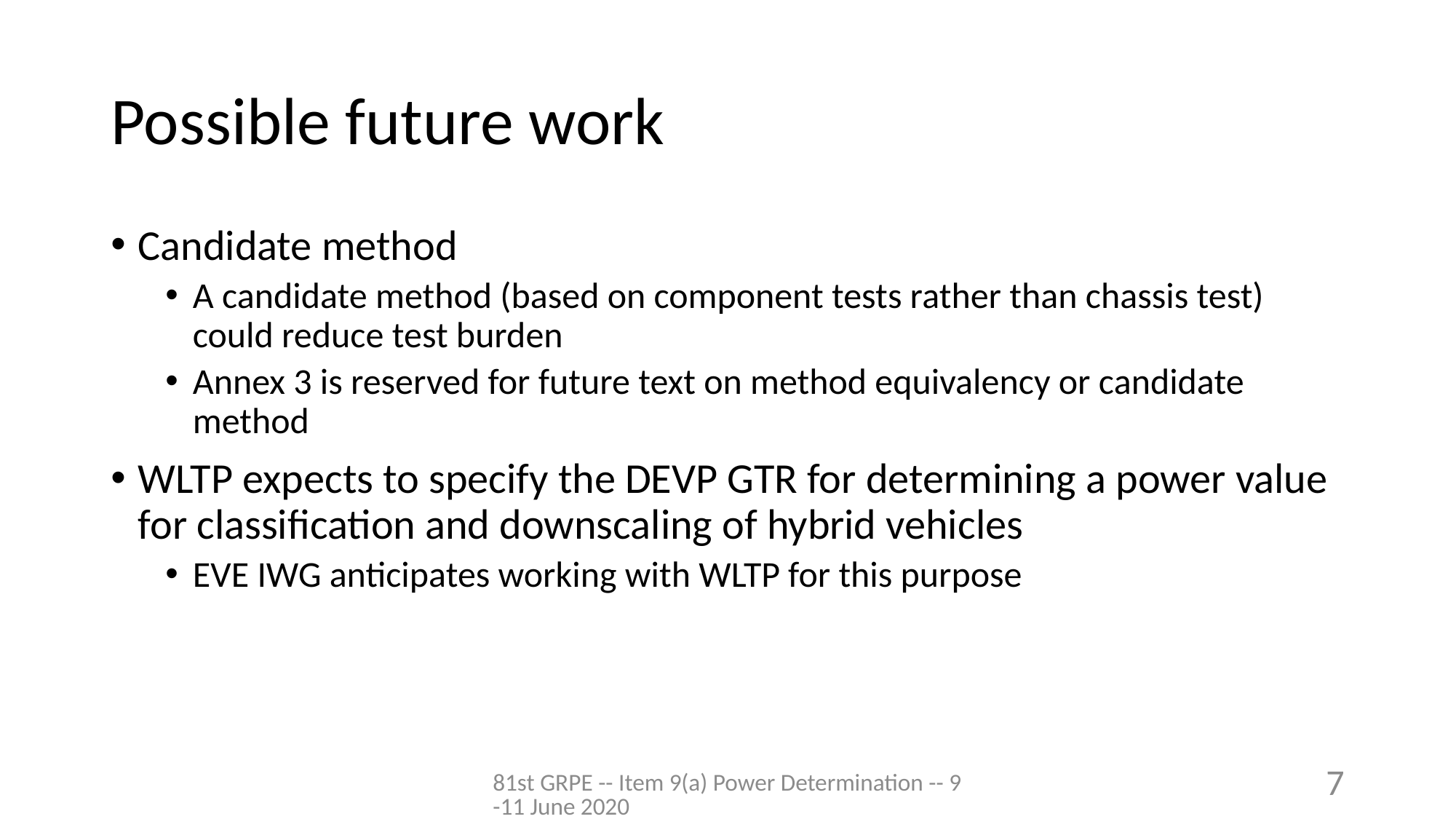

# Possible future work
Candidate method
A candidate method (based on component tests rather than chassis test) could reduce test burden
Annex 3 is reserved for future text on method equivalency or candidate method
WLTP expects to specify the DEVP GTR for determining a power value for classification and downscaling of hybrid vehicles
EVE IWG anticipates working with WLTP for this purpose
81st GRPE -- Item 9(a) Power Determination -- 9-11 June 2020
7